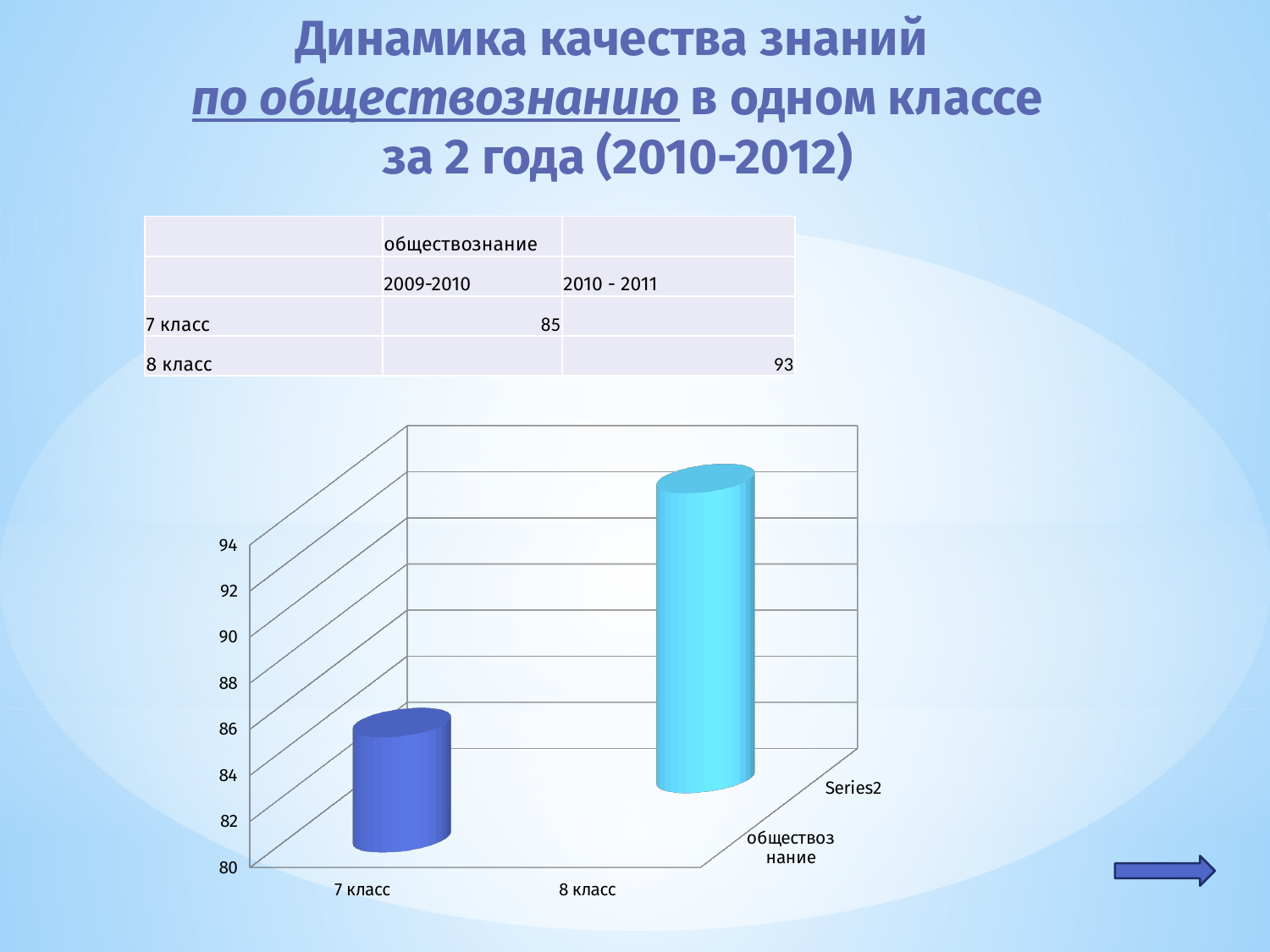

Динамика качества знаний
по обществознанию в одном классе
за 2 года (2010-2012)
|  | обществознание |  |
| --- | --- | --- |
|  | 2009-2010 | 2010 - 2011 |
| 7 класс | 85 |  |
| 8 класс |  | 93 |

[unsupported chart]